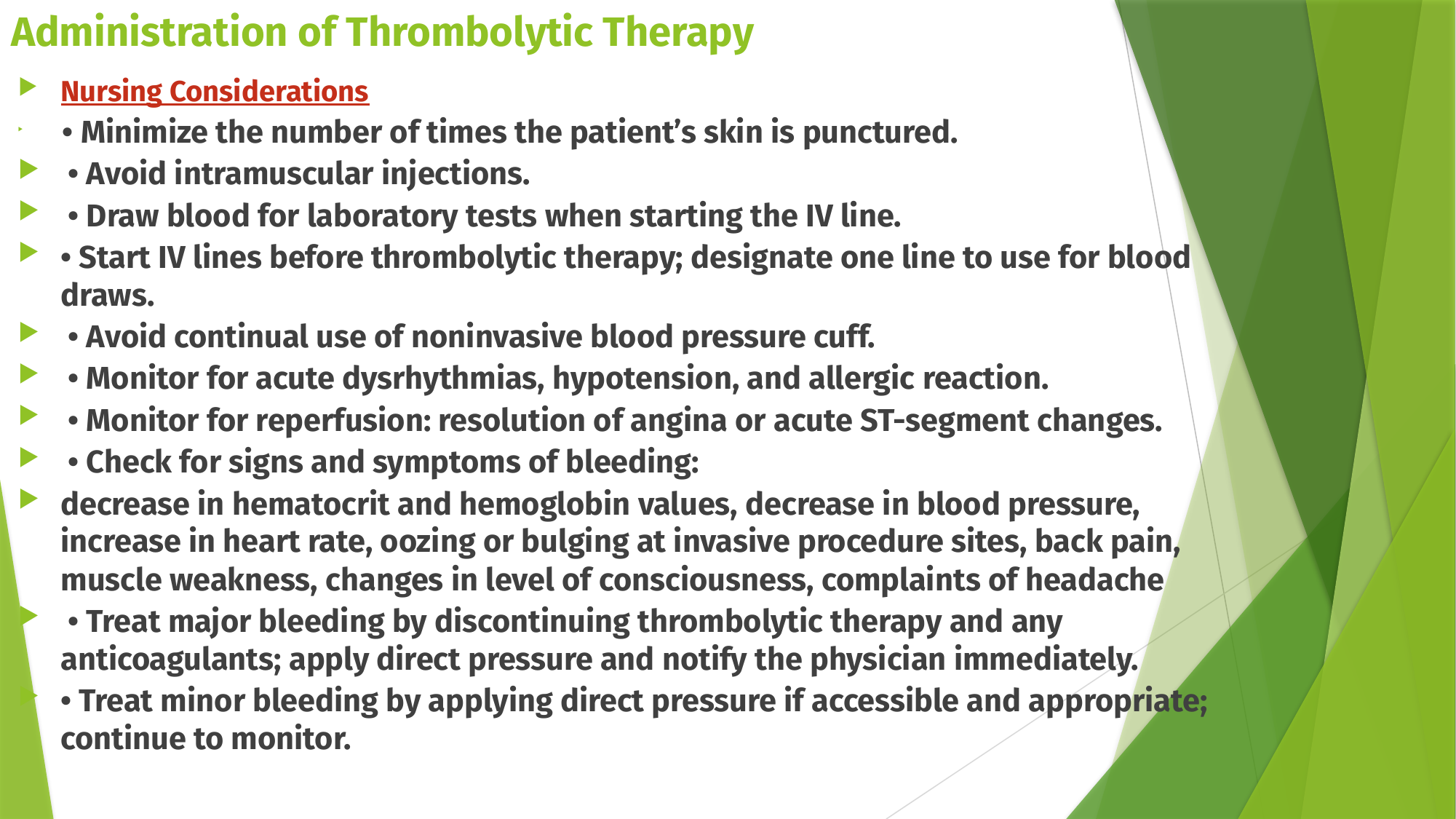

# Administration of Thrombolytic Therapy
Nursing Considerations
 • Minimize the number of times the patient’s skin is punctured.
 • Avoid intramuscular injections.
 • Draw blood for laboratory tests when starting the IV line.
• Start IV lines before thrombolytic therapy; designate one line to use for blood draws.
 • Avoid continual use of noninvasive blood pressure cuff.
 • Monitor for acute dysrhythmias, hypotension, and allergic reaction.
 • Monitor for reperfusion: resolution of angina or acute ST-segment changes.
 • Check for signs and symptoms of bleeding:
decrease in hematocrit and hemoglobin values, decrease in blood pressure, increase in heart rate, oozing or bulging at invasive procedure sites, back pain, muscle weakness, changes in level of consciousness, complaints of headache
 • Treat major bleeding by discontinuing thrombolytic therapy and any anticoagulants; apply direct pressure and notify the physician immediately.
• Treat minor bleeding by applying direct pressure if accessible and appropriate; continue to monitor.